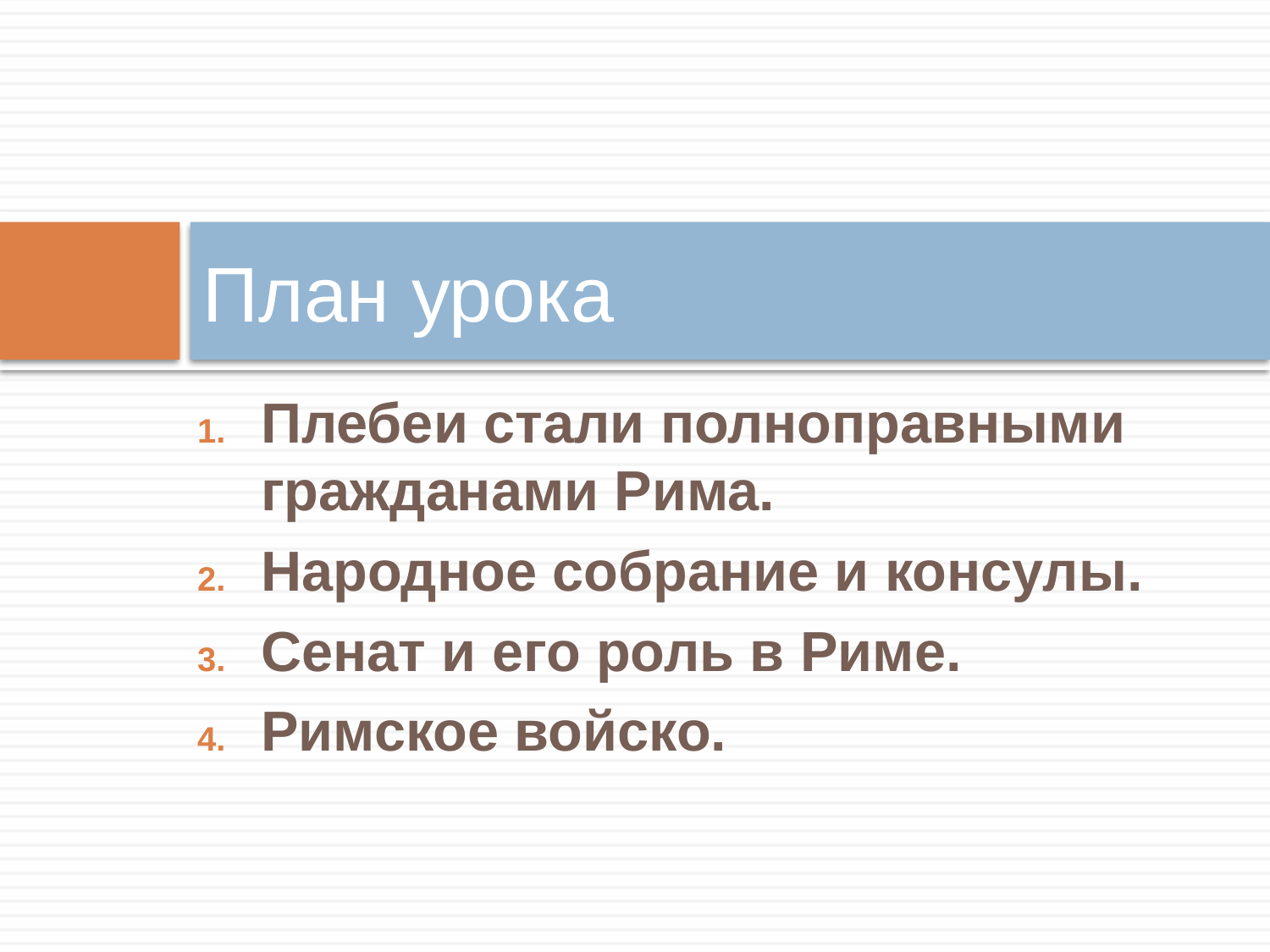

# План урока
Плебеи стали полноправными гражданами Рима.
Народное собрание и консулы.
Сенат и его роль в Риме.
Римское войско.